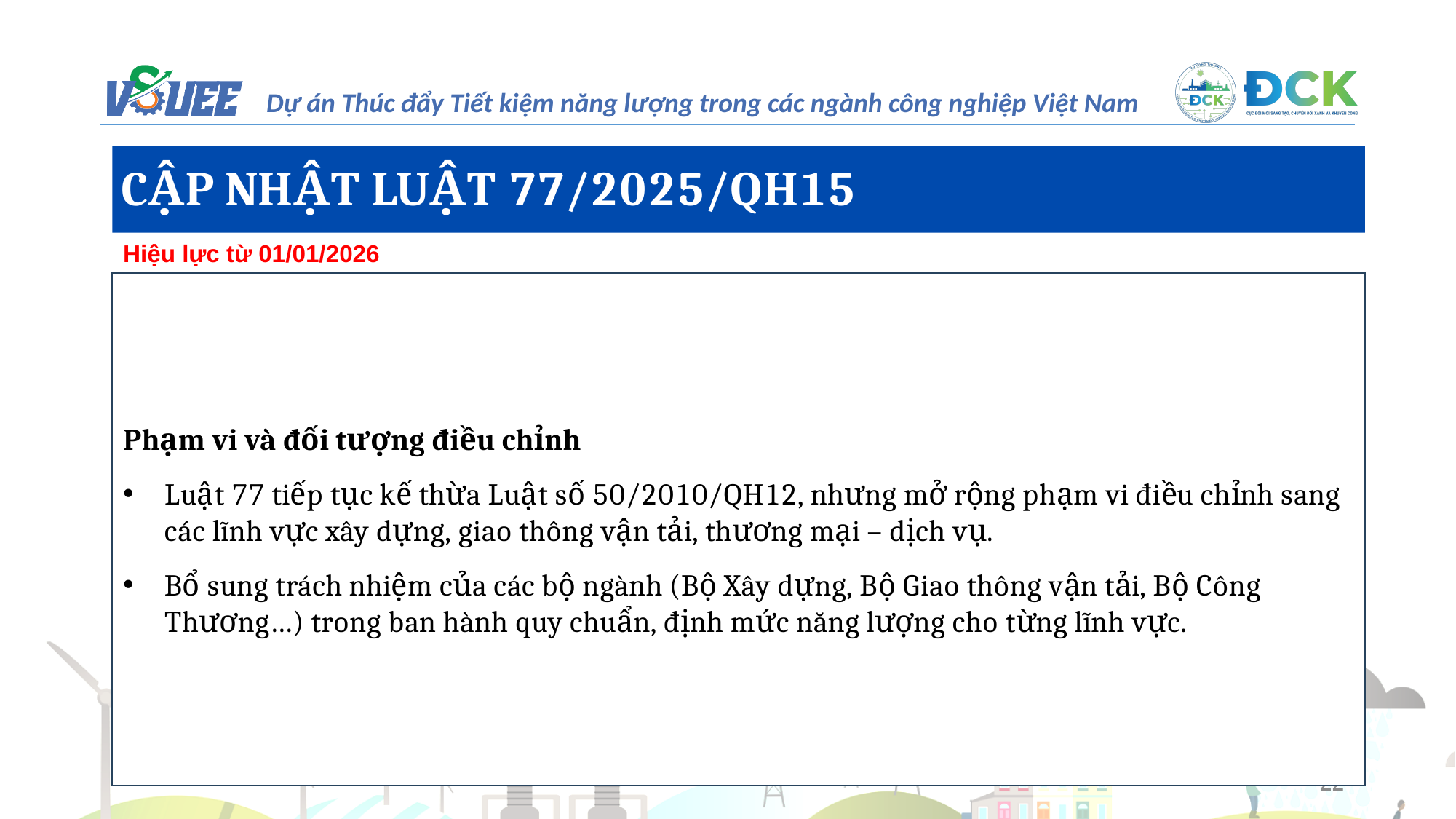

CẬP NHẬT LUẬT 77/2025/QH15
Hiệu lực từ 01/01/2026
Phạm vi và đối tượng điều chỉnh
Luật 77 tiếp tục kế thừa Luật số 50/2010/QH12, nhưng mở rộng phạm vi điều chỉnh sang các lĩnh vực xây dựng, giao thông vận tải, thương mại – dịch vụ.
Bổ sung trách nhiệm của các bộ ngành (Bộ Xây dựng, Bộ Giao thông vận tải, Bộ Công Thương…) trong ban hành quy chuẩn, định mức năng lượng cho từng lĩnh vực.
22